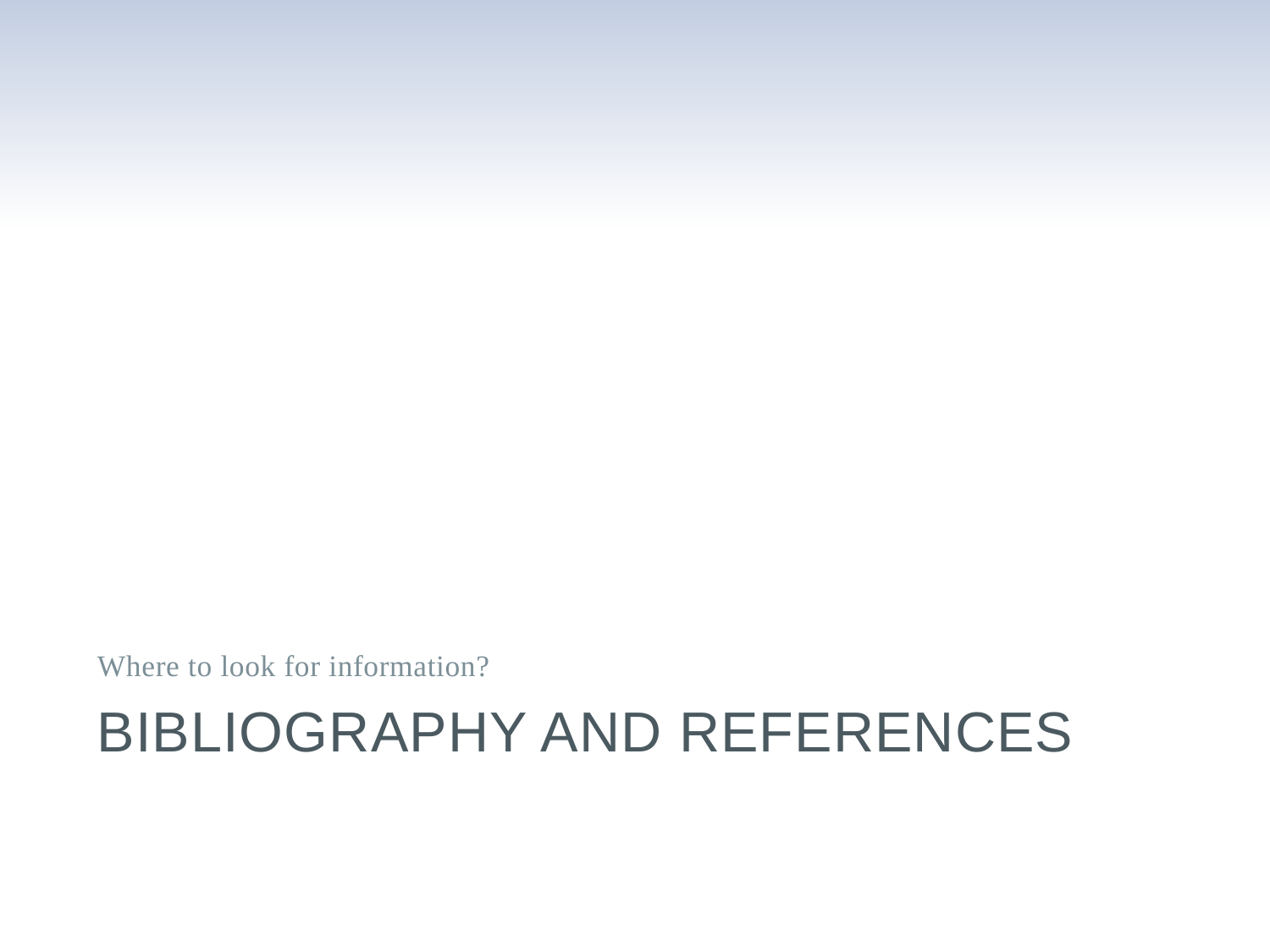

Where to look for information?
# Bibliography and References